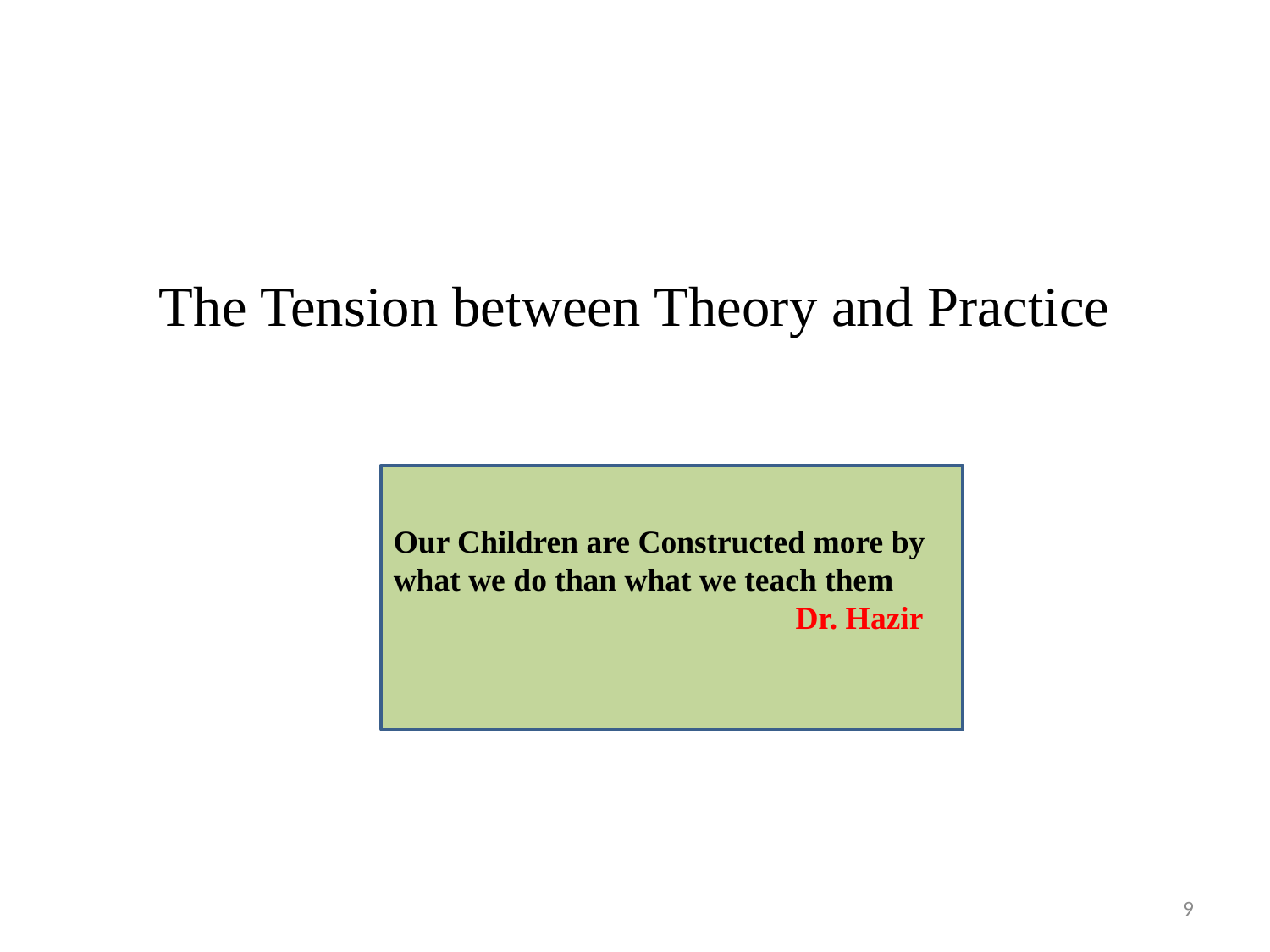

The Tension between Theory and Practice
Our Children are Constructed more by what we do than what we teach them
                                                  Dr. Hazir

9